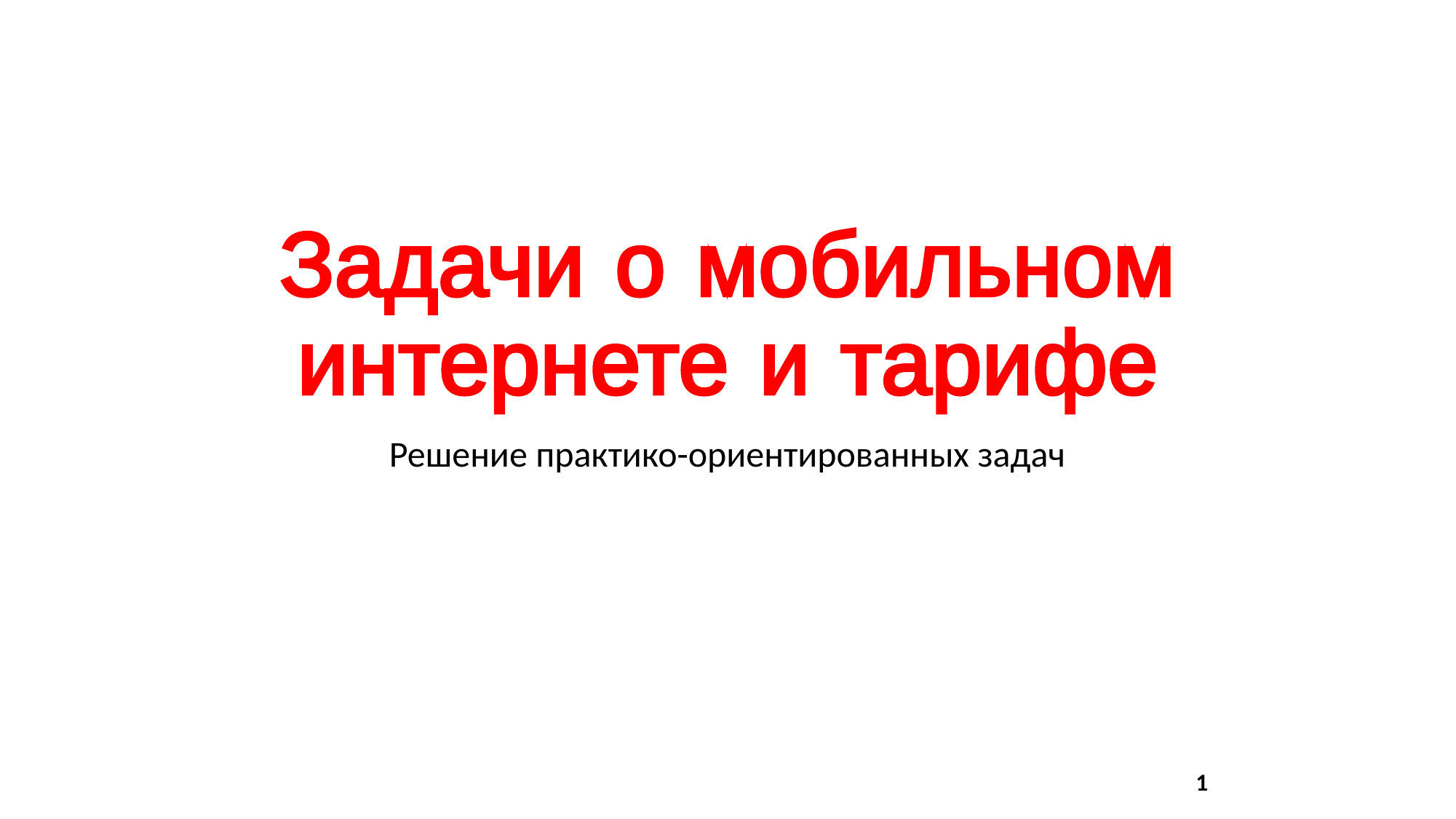

# Задачи о мобильном интернете и тарифе
Решение практико-ориентированных задач
1